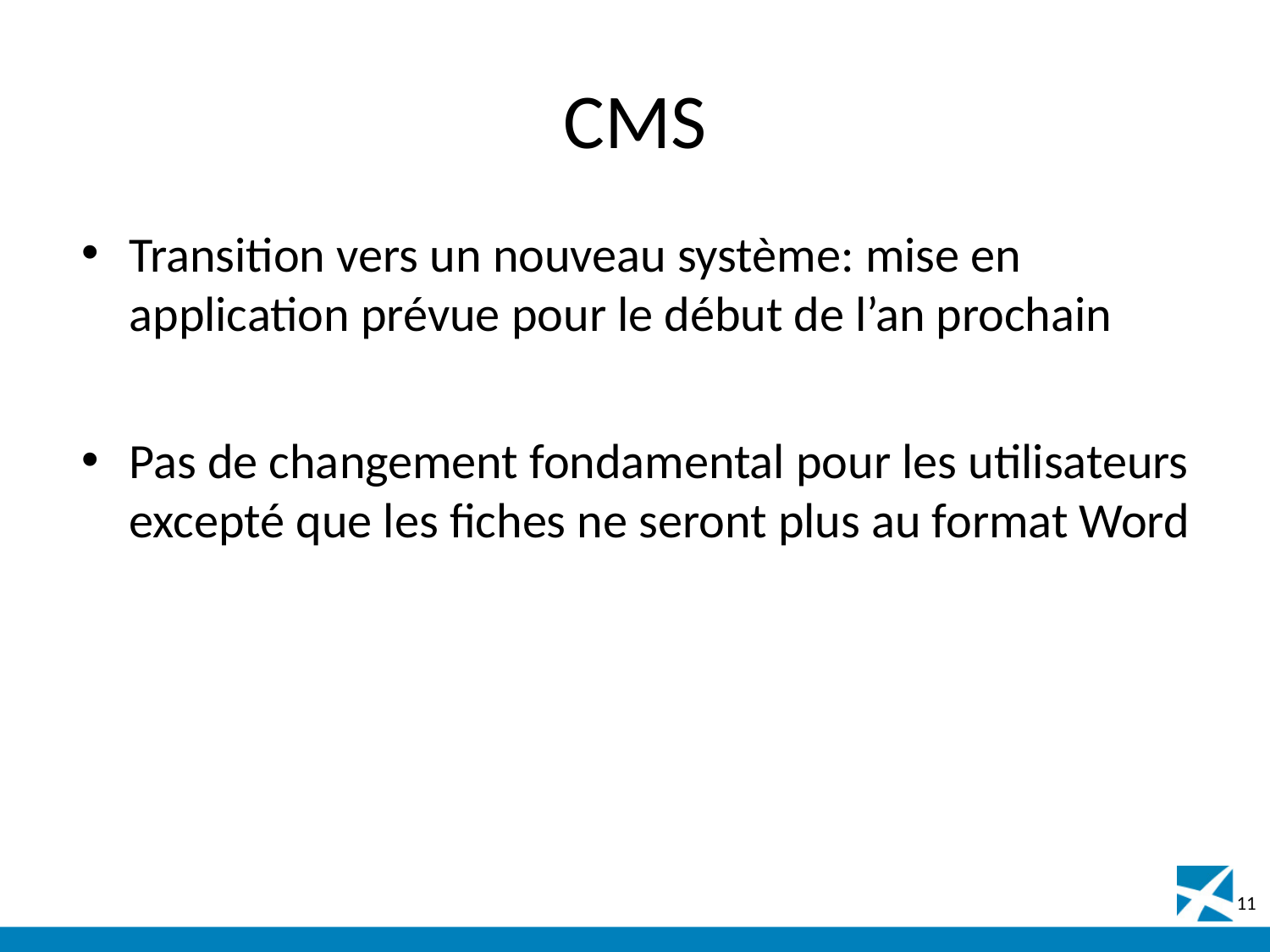

# CMS
Transition vers un nouveau système: mise en application prévue pour le début de l’an prochain

Pas de changement fondamental pour les utilisateurs excepté que les fiches ne seront plus au format Word